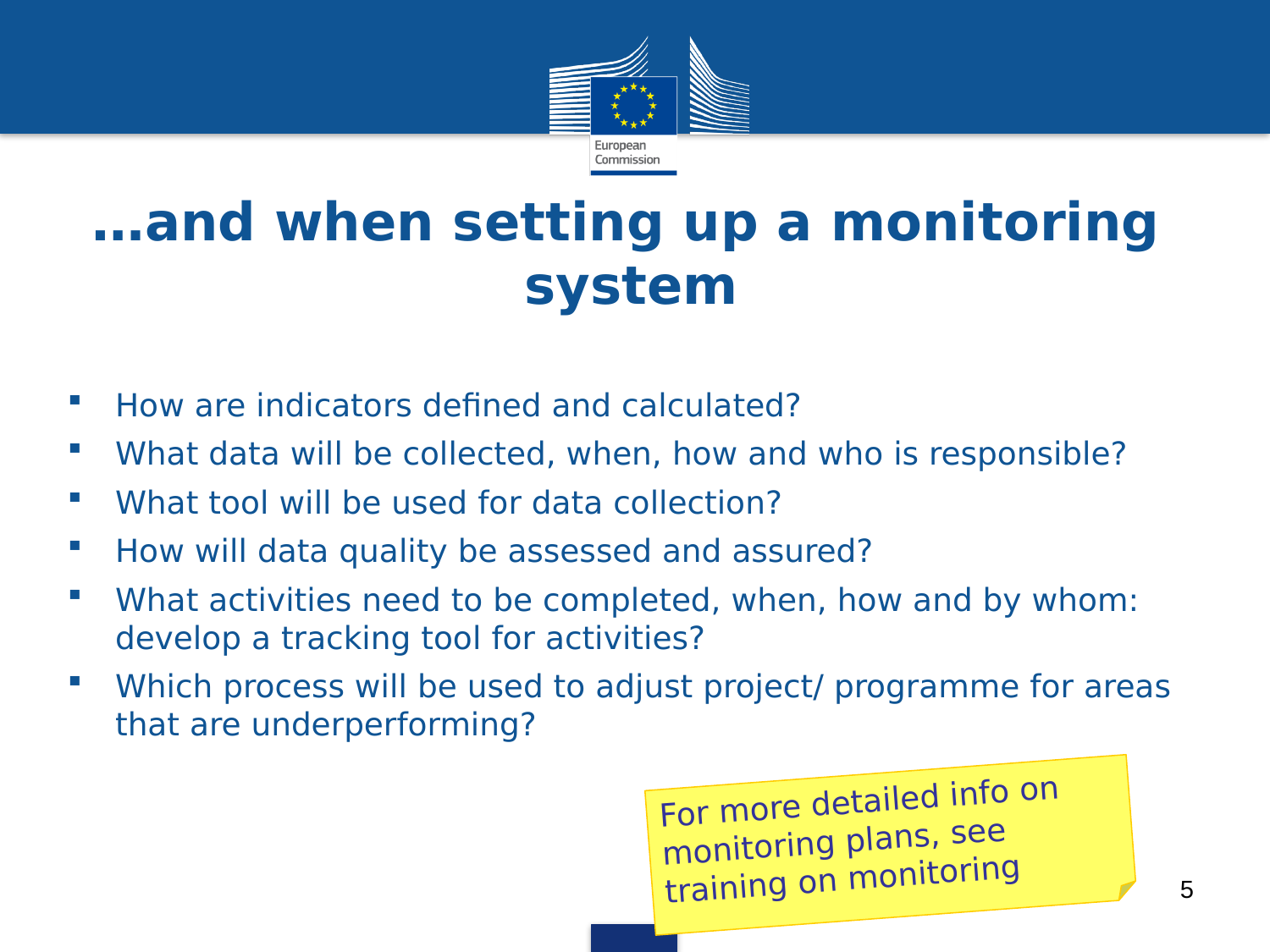

# …and when setting up a monitoring system

How are indicators defined and calculated?
What data will be collected, when, how and who is responsible?
What tool will be used for data collection?
How will data quality be assessed and assured?
What activities need to be completed, when, how and by whom: develop a tracking tool for activities?
Which process will be used to adjust project/ programme for areas that are underperforming?
For more detailed info on monitoring plans, see  training on monitoring
5